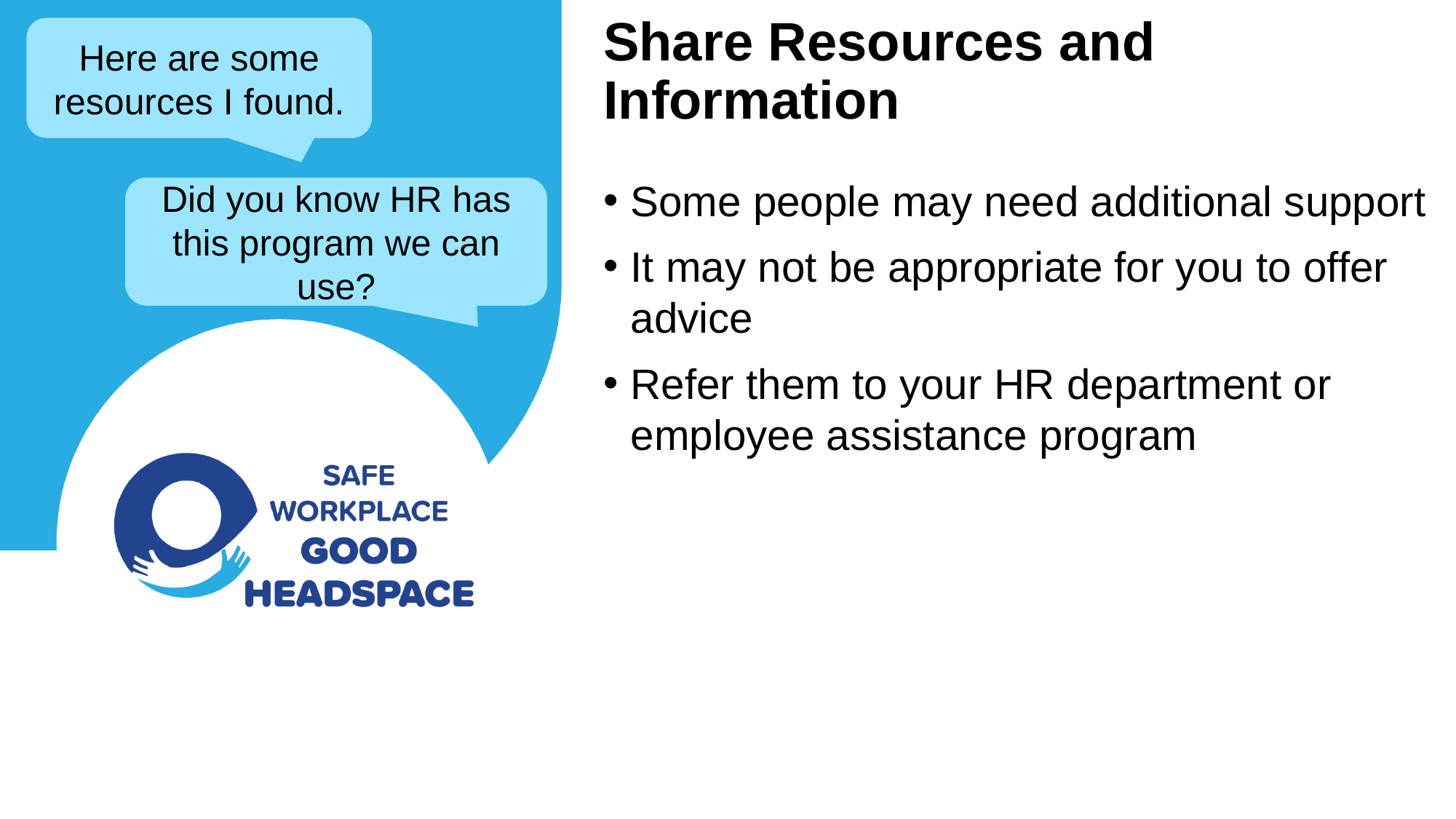

# Share Resources and Information
Here are some resources I found.
Some people may need additional support
It may not be appropriate for you to offer advice
Refer them to your HR department or employee assistance program
Did you know HR has this program we can use?